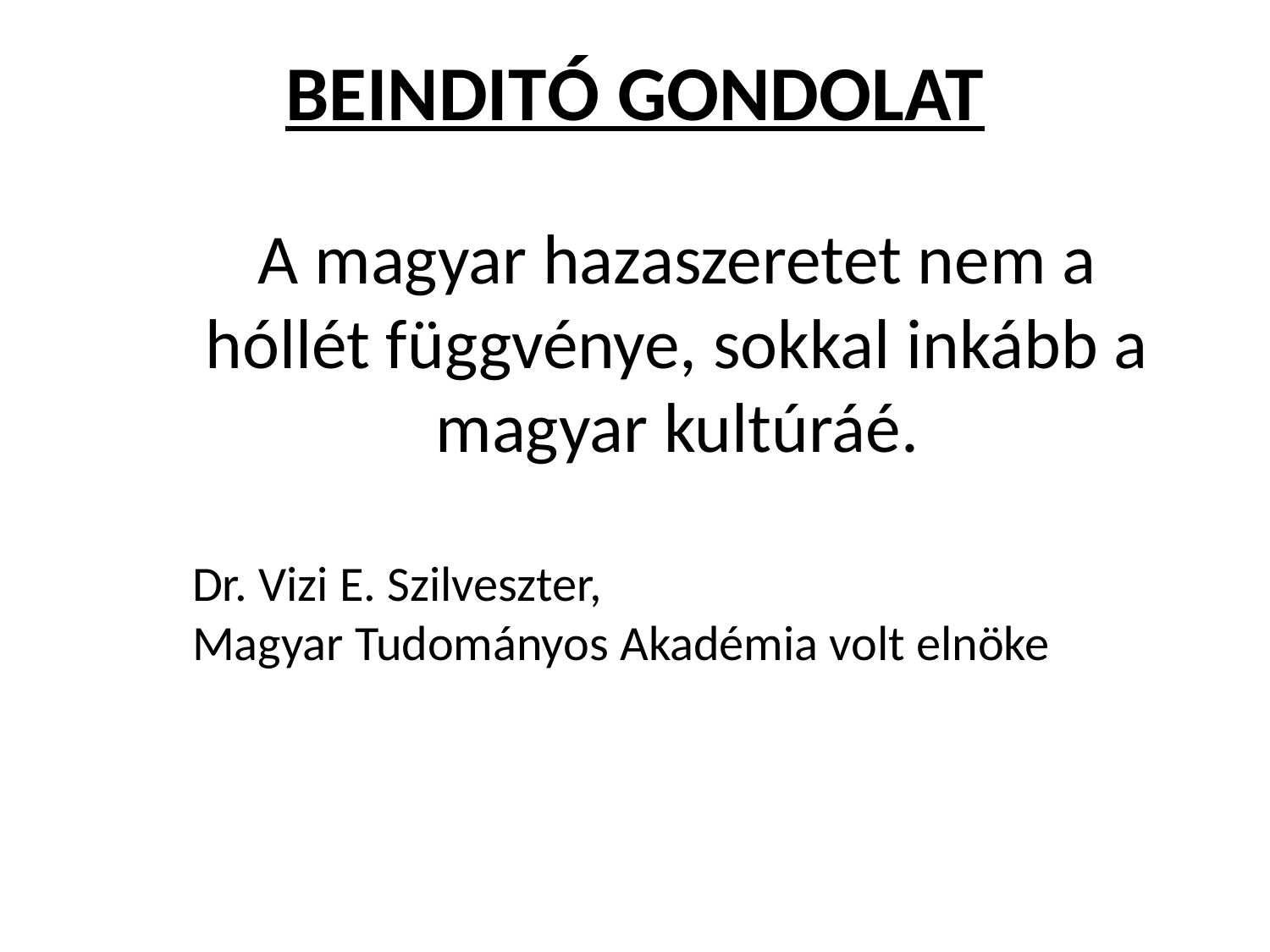

# BEINDITÓ GONDOLAT

A magyar hazaszeretet nem a hóllét függvénye, sokkal inkább a magyar kultúráé.

Dr. Vizi E. Szilveszter,
Magyar Tudományos Akadémia volt elnöke